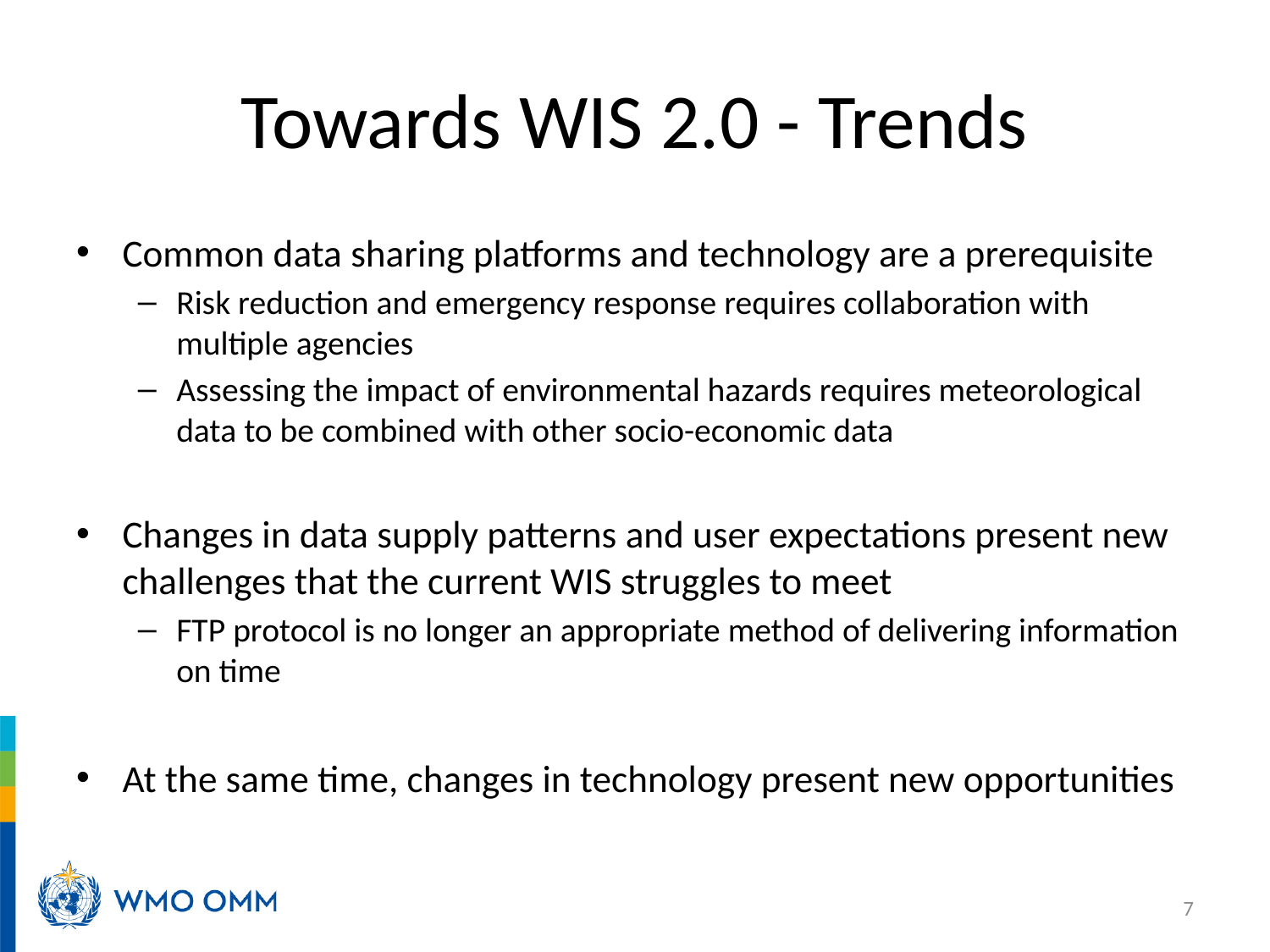

# Towards WIS 2.0 - Trends
Common data sharing platforms and technology are a prerequisite
Risk reduction and emergency response requires collaboration with multiple agencies
Assessing the impact of environmental hazards requires meteorological data to be combined with other socio-economic data

Changes in data supply patterns and user expectations present new challenges that the current WIS struggles to meet
FTP protocol is no longer an appropriate method of delivering information on time

At the same time, changes in technology present new opportunities
7